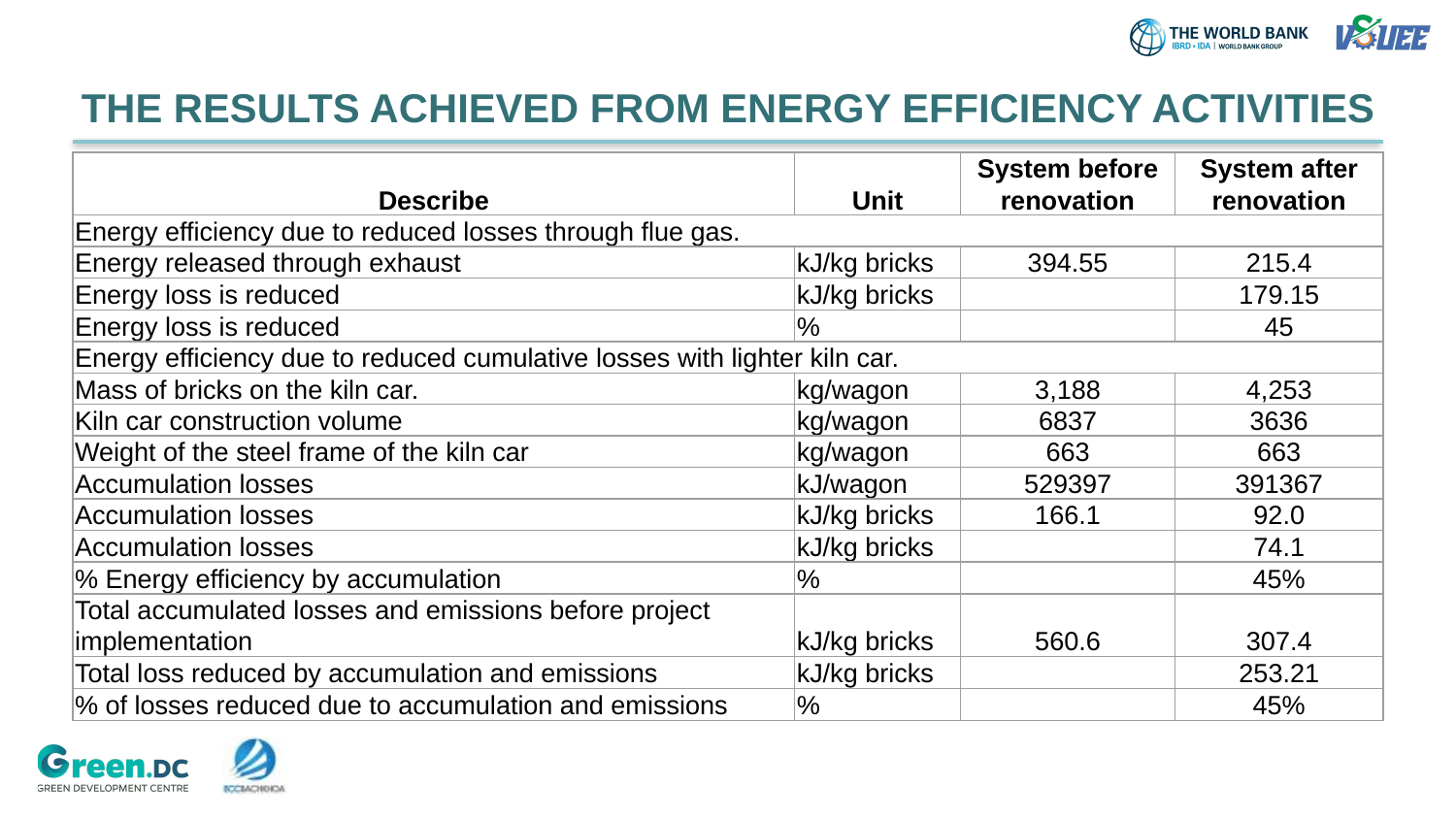

# THE RESULTS ACHIEVED FROM ENERGY EFFICIENCY ACTIVITIES
| Describe | Unit | System before renovation | System after renovation |
| --- | --- | --- | --- |
| Energy efficiency due to reduced losses through flue gas. |  |  |  |
| Energy released through exhaust | kJ/kg bricks | 394.55 | 215.4 |
| Energy loss is reduced | kJ/kg bricks |  | 179.15 |
| Energy loss is reduced | % |  | 45 |
| Energy efficiency due to reduced cumulative losses with lighter kiln car. |  |  |  |
| Mass of bricks on the kiln car. | kg/wagon | 3,188 | 4,253 |
| Kiln car construction volume | kg/wagon | 6837 | 3636 |
| Weight of the steel frame of the kiln car | kg/wagon | 663 | 663 |
| Accumulation losses | kJ/wagon | 529397 | 391367 |
| Accumulation losses | kJ/kg bricks | 166.1 | 92.0 |
| Accumulation losses | kJ/kg bricks |  | 74.1 |
| % Energy efficiency by accumulation | % |  | 45% |
| Total accumulated losses and emissions before project implementation | kJ/kg bricks | 560.6 | 307.4 |
| Total loss reduced by accumulation and emissions | kJ/kg bricks |  | 253.21 |
| % of losses reduced due to accumulation and emissions | % |  | 45% |